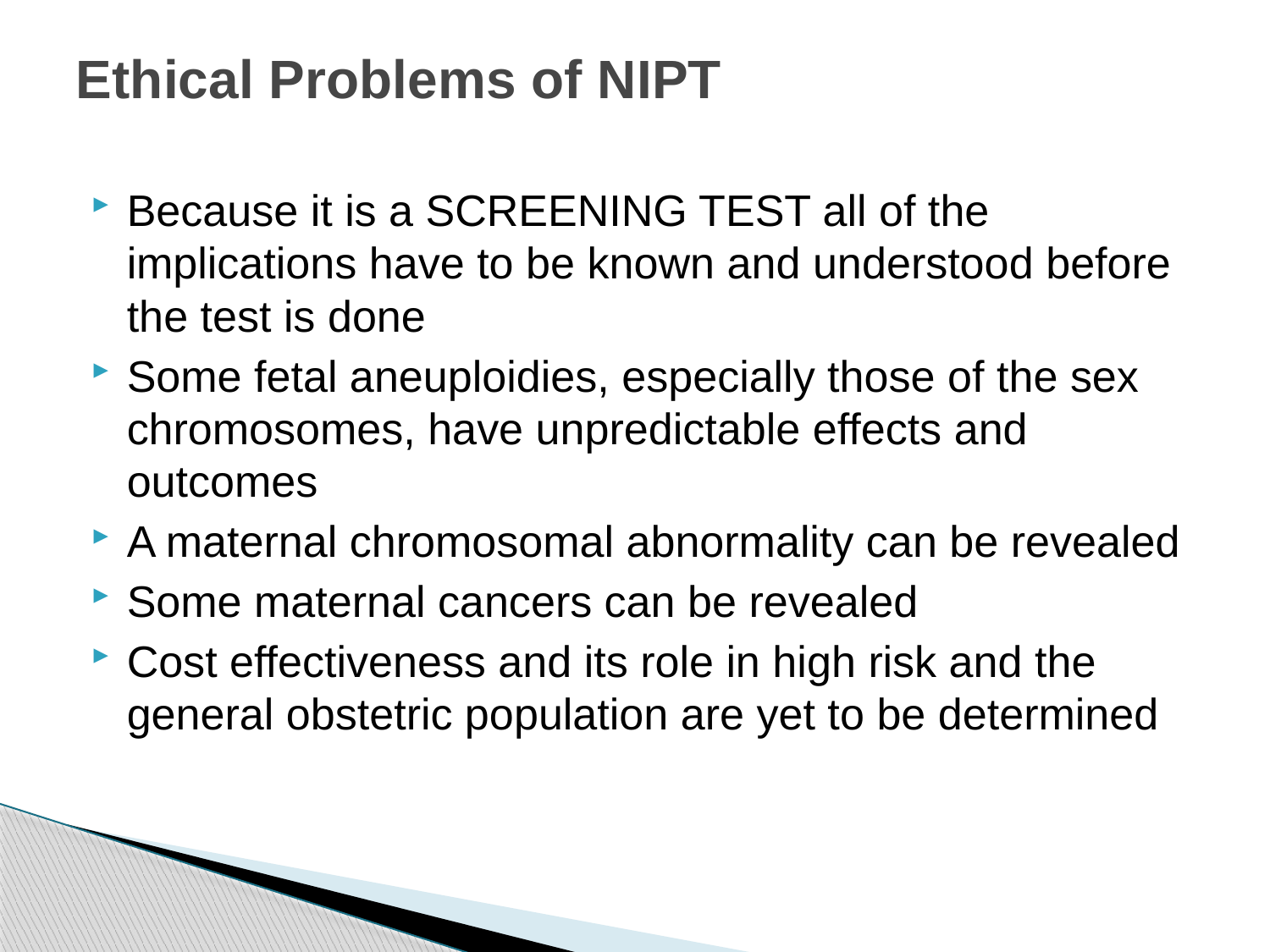

# Ethical Problems of NIPT
Because it is a SCREENING TEST all of the implications have to be known and understood before the test is done
Some fetal aneuploidies, especially those of the sex chromosomes, have unpredictable effects and outcomes
A maternal chromosomal abnormality can be revealed
Some maternal cancers can be revealed
Cost effectiveness and its role in high risk and the general obstetric population are yet to be determined